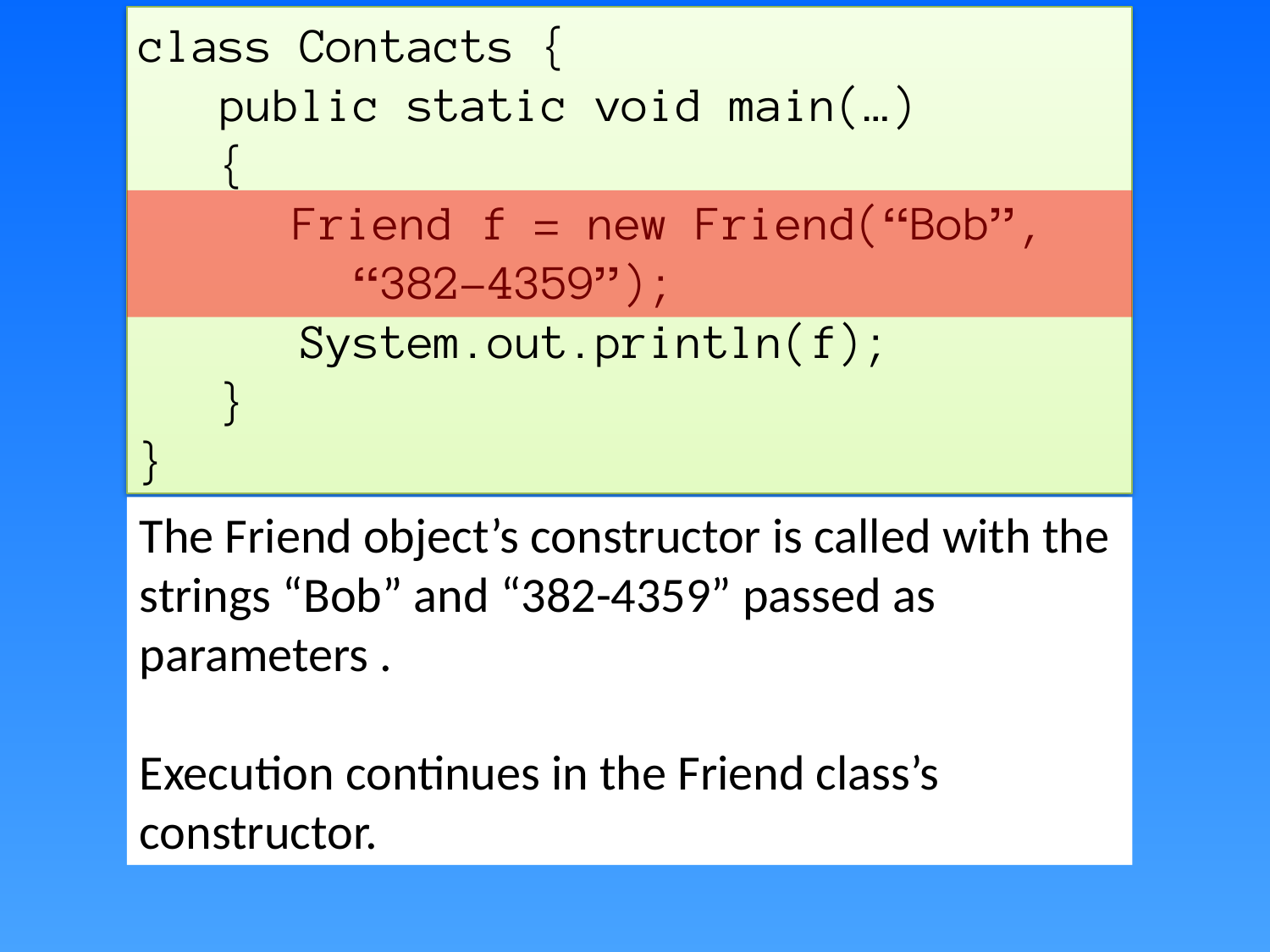

class Contacts {
   public static void main(…)
   {
 	 Friend f = new Friend(“Bob”,
        “382-4359”);
      System.out.println(f);
   }
}

The Friend object’s constructor is called with the strings “Bob” and “382-4359” passed as parameters .

Execution continues in the Friend class’s constructor.